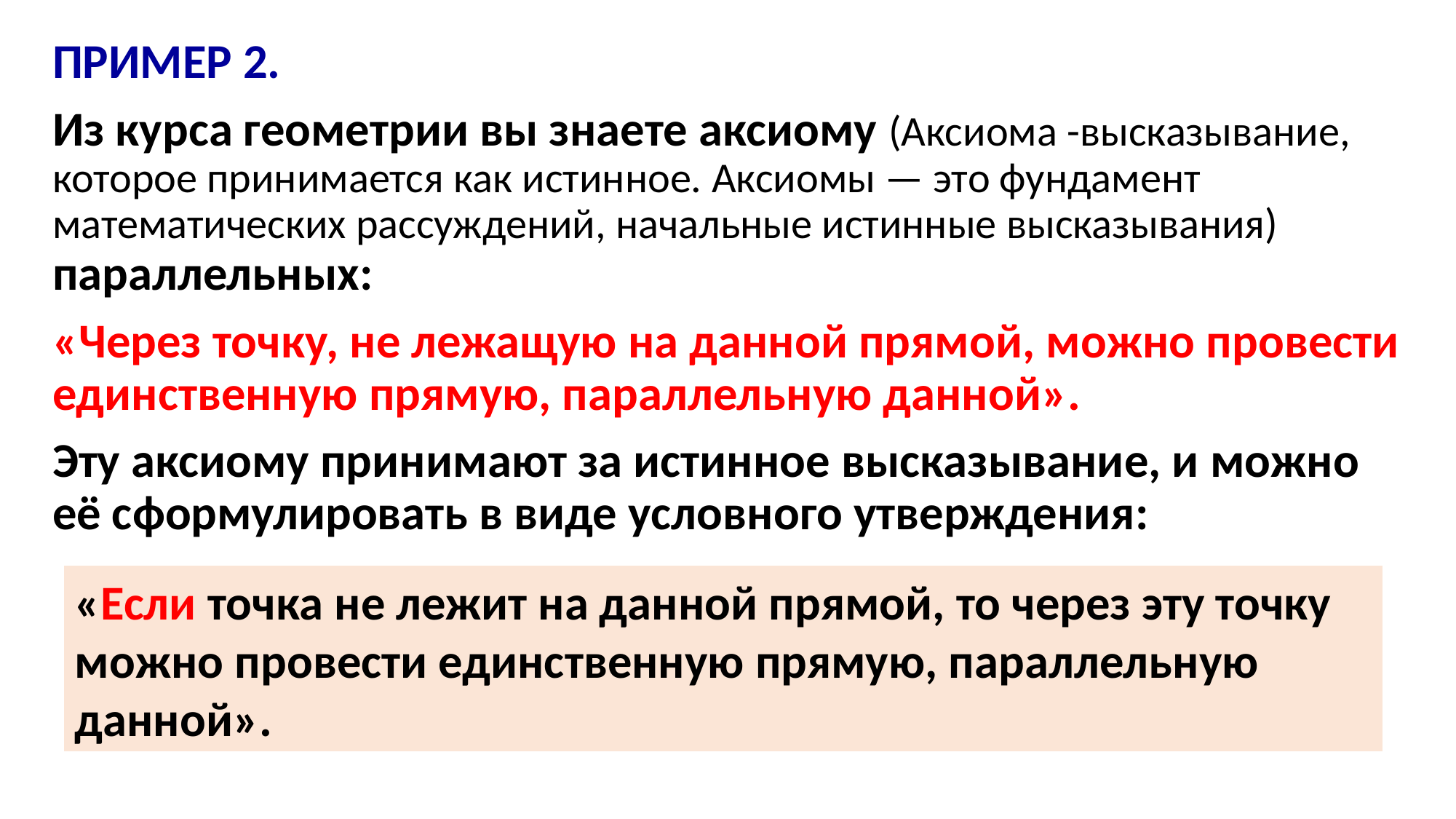

ПРИМЕР 2.
Из курса геометрии вы знаете аксиому (Аксиома -высказывание, которое принимается как истинное. Аксиомы — это фундамент математических рассуждений, начальные истинные высказывания) параллельных:
«Через точку, не лежащую на данной прямой, можно провести единственную прямую, параллельную данной».
Эту аксиому принимают за истинное высказывание, и можно её сформулировать в виде условного утверждения:
«Если точка не лежит на данной прямой, то через эту точку можно провести единственную прямую, параллельную данной».